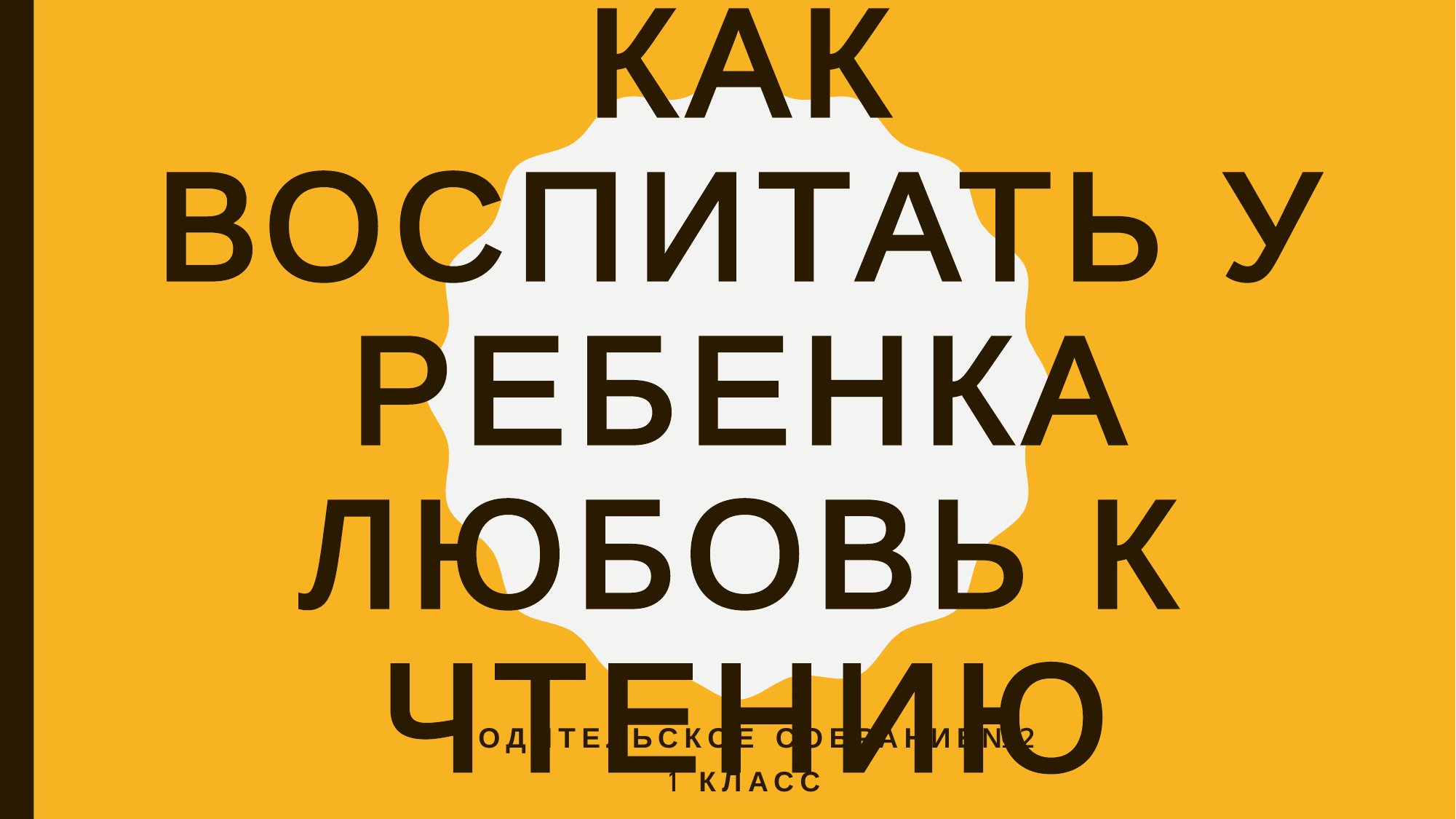

# Как воспитать у ребенка любовь к чтению
Родительское собрание№2
1 класс